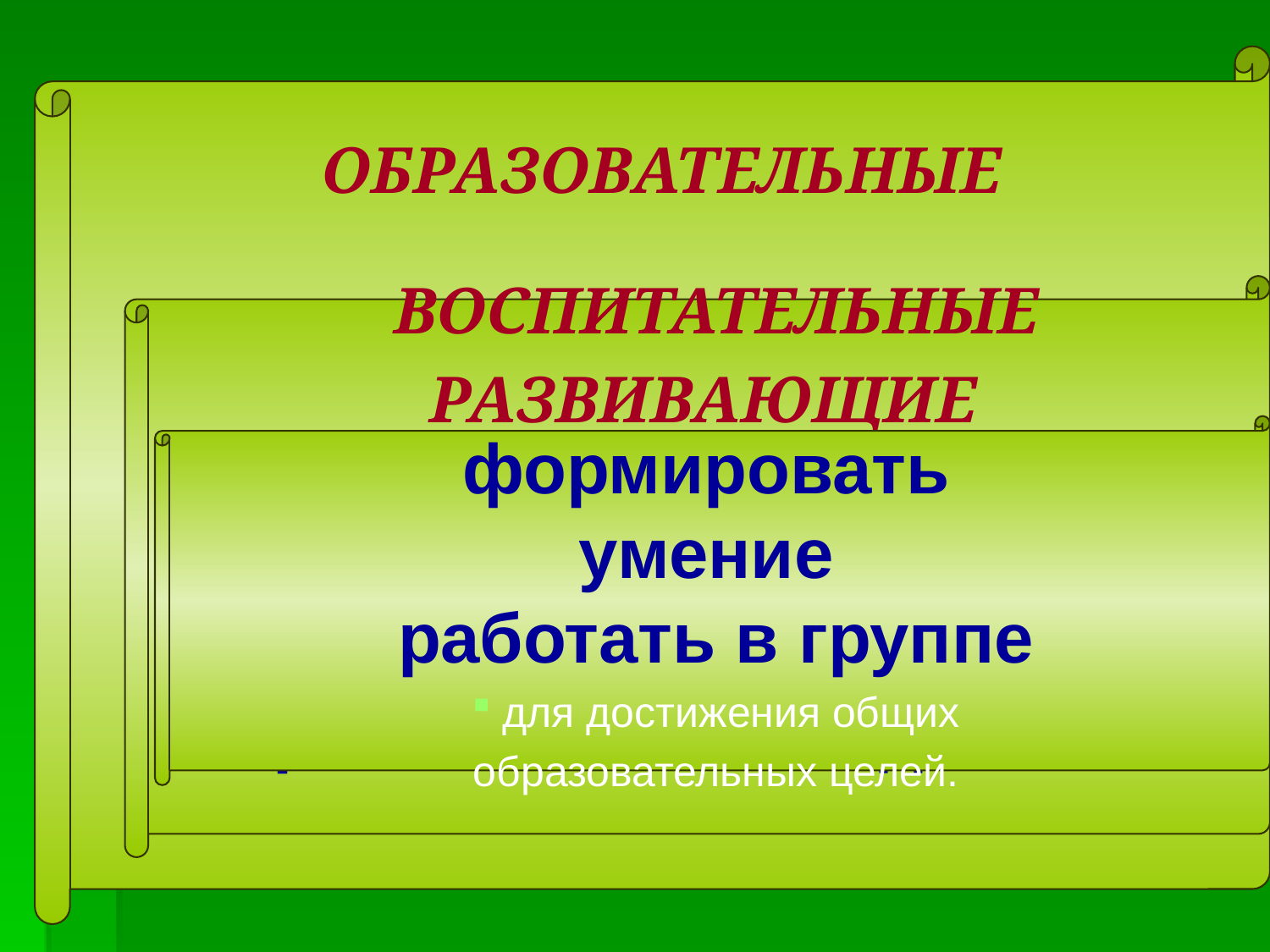

ОБРАЗОВАТЕЛЬНЫЕ

обобщить
закрепить и расширить
знания по теме
о приспособленности растений
к разным средам обитания на Земле.

РАЗВИВАЮЩИЕ
развивать умение
самостоятельно работать,
проводить
простейшие исследования
ЦЕЛИ
ВОСПИТАТЕЛЬНЫЕ

формировать
умение
работать в группе
для достижения общих
образовательных целей.